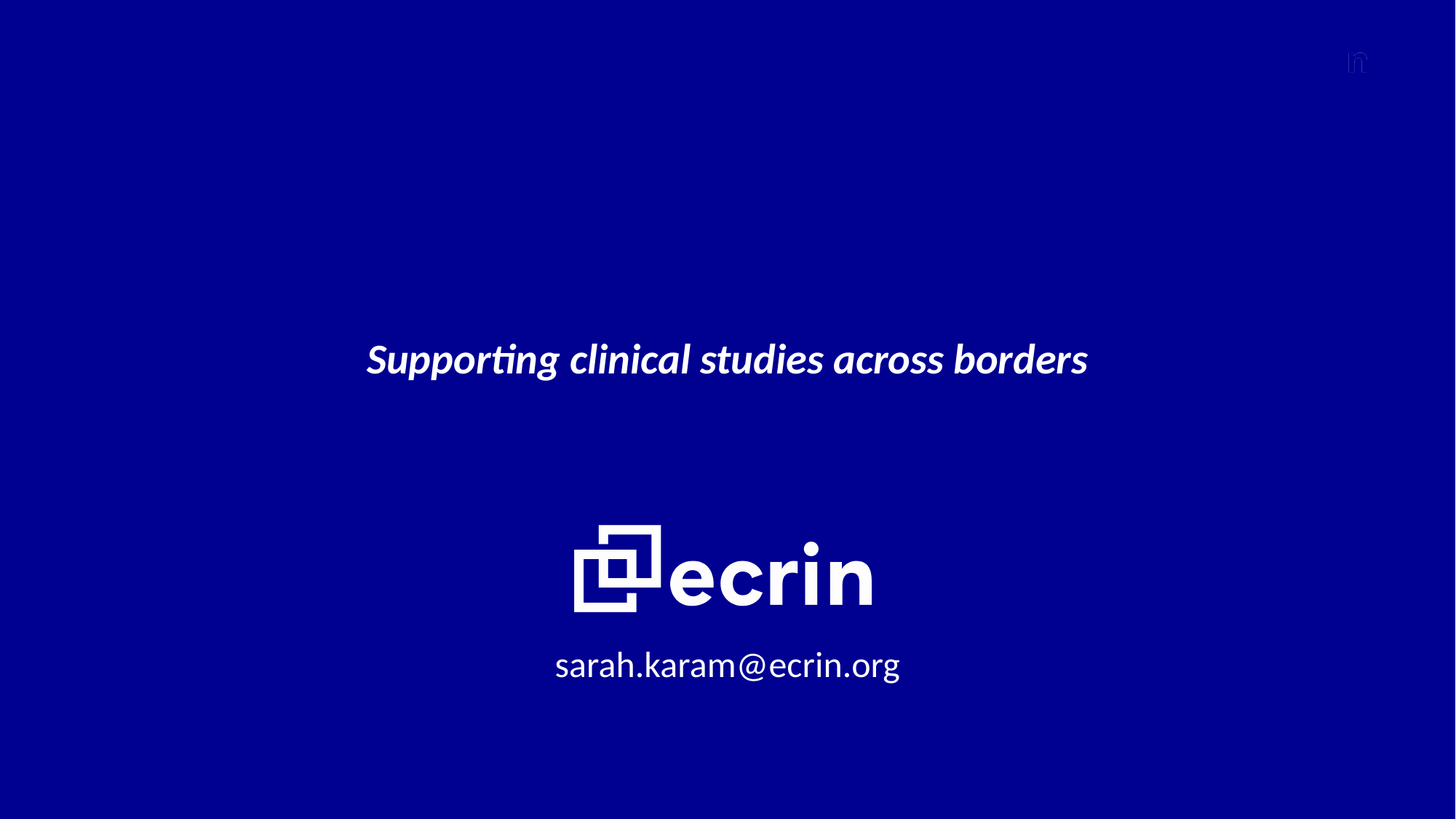

# Supporting clinical studies across borders
sarah.karam@ecrin.org